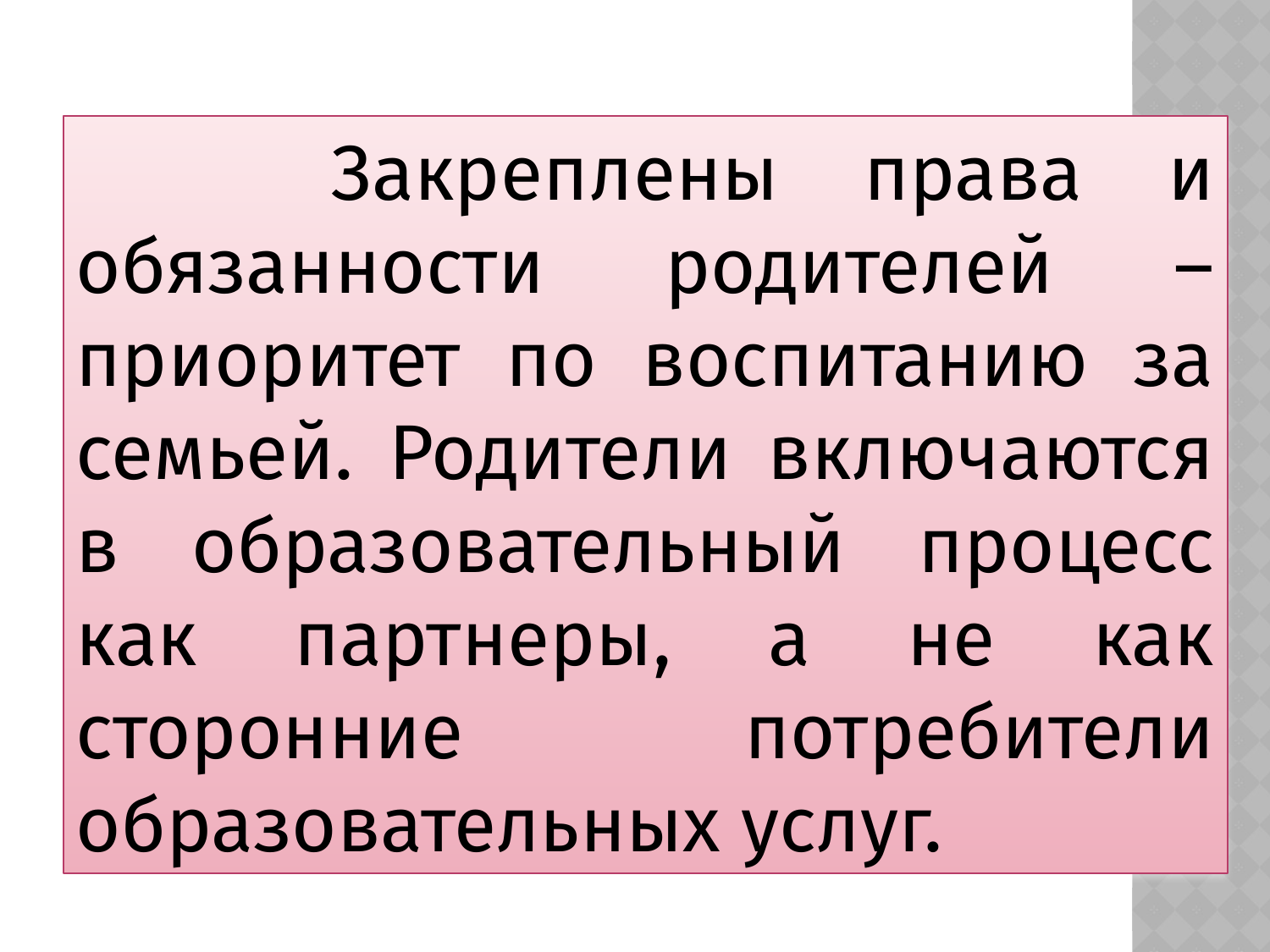

Закреплены права и обязанности родителей – приоритет по воспитанию за семьей. Родители включаются в образовательный процесс как партнеры, а не как сторонние потребители образовательных услуг.